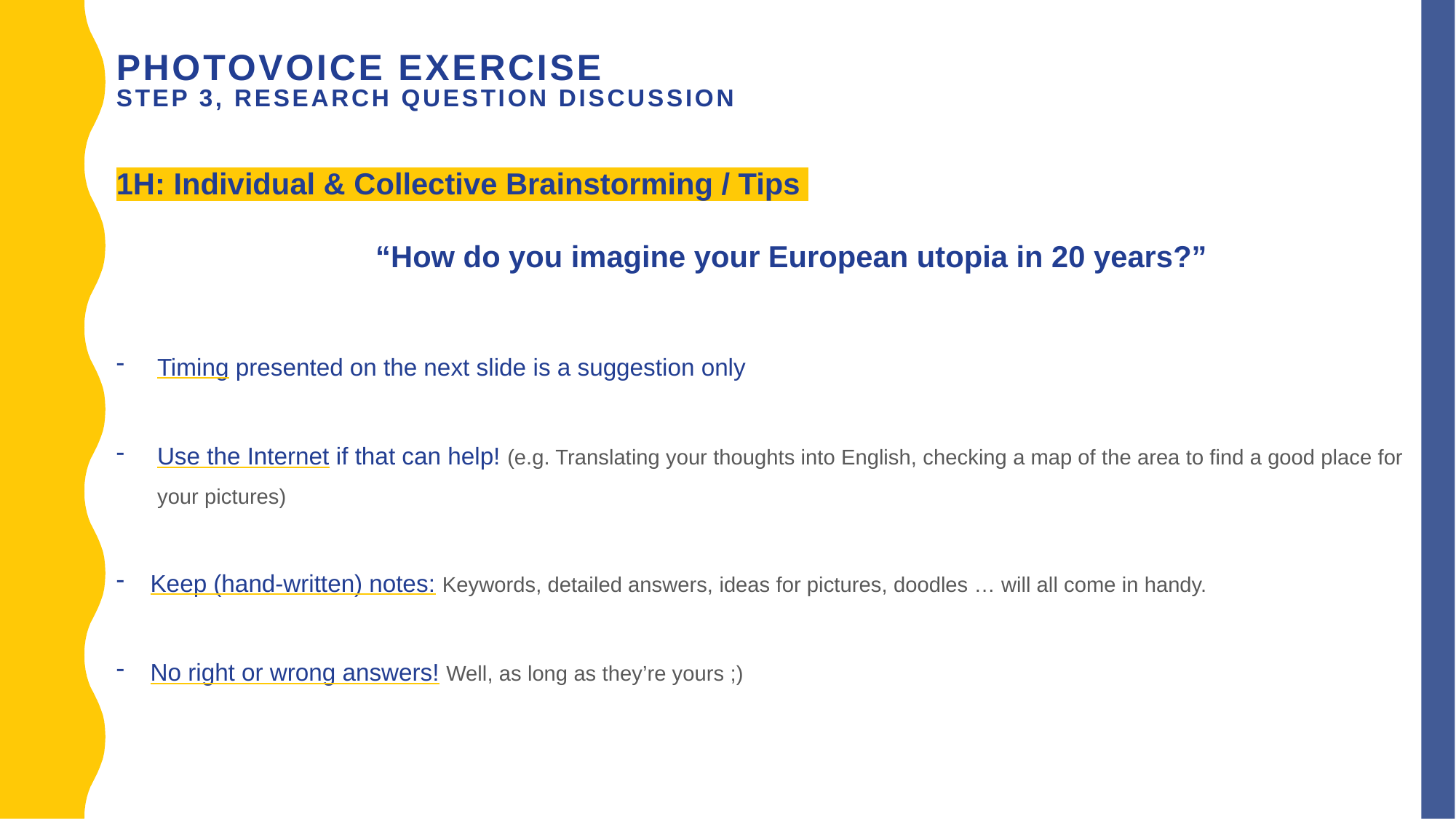

Photovoice exercise
step 3, Research Question Discussion
1H: Individual & Collective Brainstorming / Tips
“How do you imagine your European utopia in 20 years?”
Timing presented on the next slide is a suggestion only
Use the Internet if that can help! (e.g. Translating your thoughts into English, checking a map of the area to find a good place for your pictures)
Keep (hand-written) notes: Keywords, detailed answers, ideas for pictures, doodles … will all come in handy.
No right or wrong answers! Well, as long as they’re yours ;)